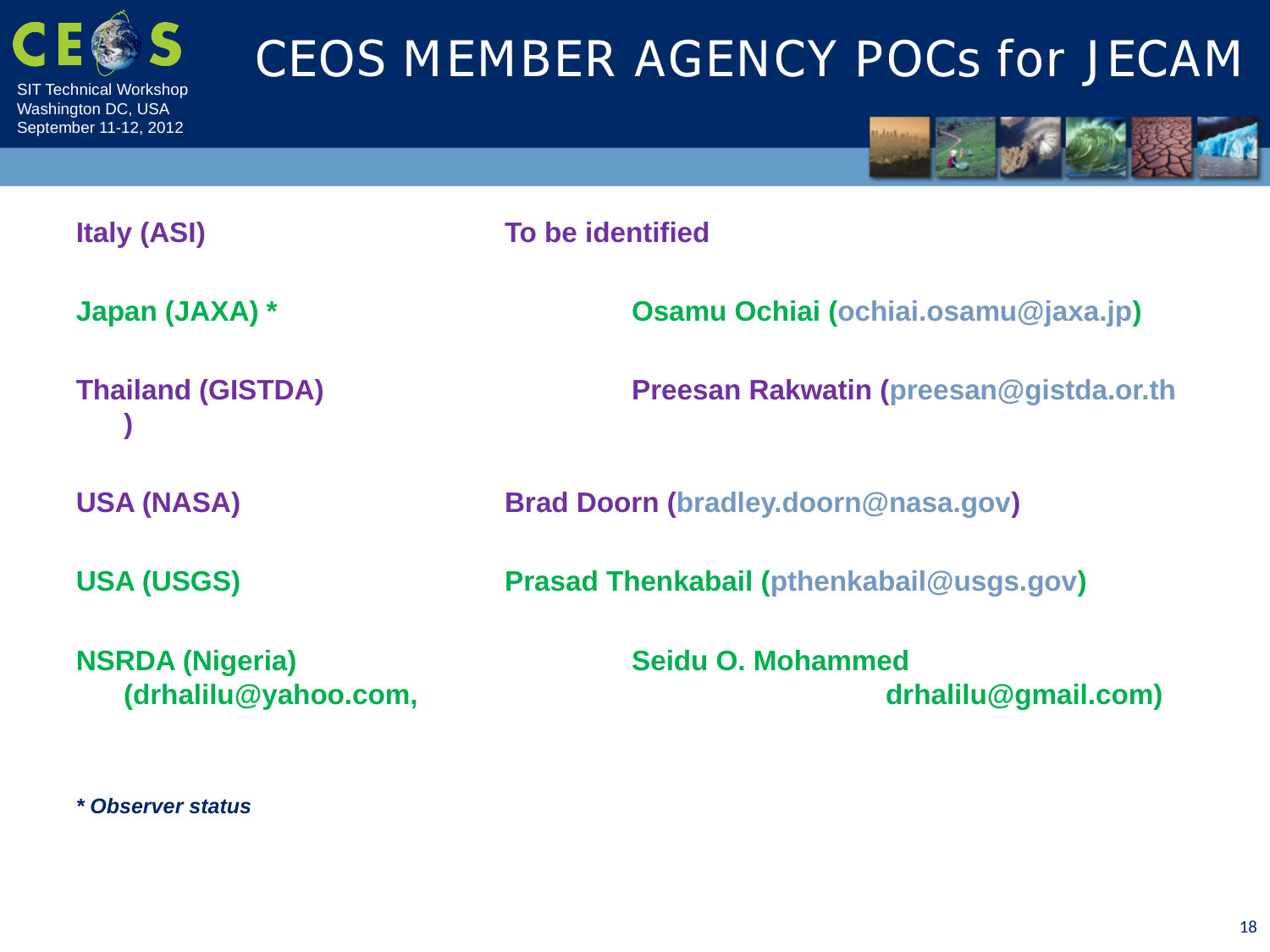

CEOS MEMBER AGENCY POCs for JECAM
Italy (ASI)			To be identified

Japan (JAXA) *			Osamu Ochiai (ochiai.osamu@jaxa.jp)

Thailand (GISTDA)			Preesan Rakwatin (preesan@gistda.or.th)

USA (NASA)			Brad Doorn (bradley.doorn@nasa.gov)

USA (USGS)			Prasad Thenkabail (pthenkabail@usgs.gov)

NSRDA (Nigeria)			Seidu O. Mohammed (drhalilu@yahoo.com, 				drhalilu@gmail.com)

* Observer status

18